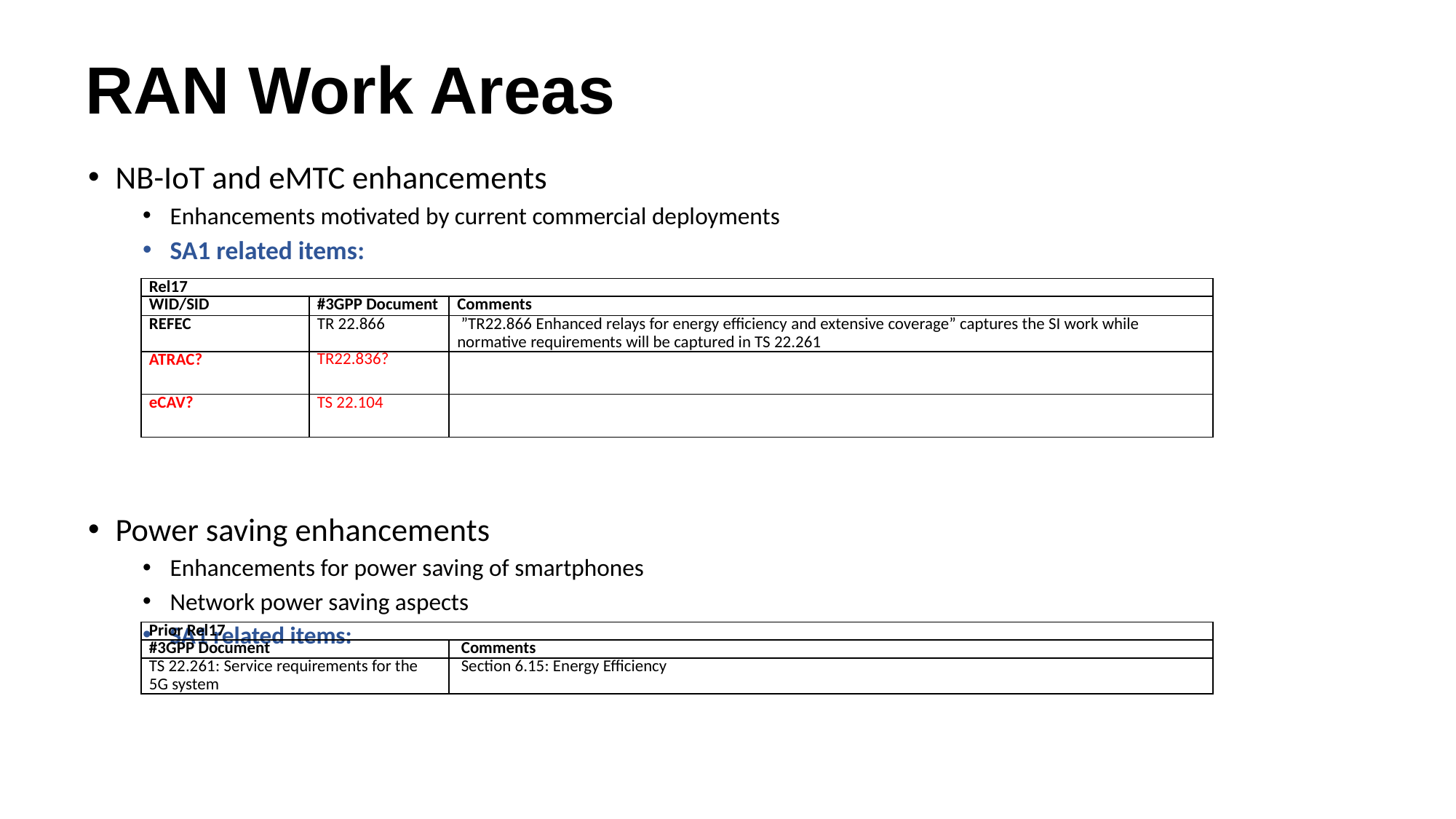

# RAN Work Areas
NB-IoT and eMTC enhancements
Enhancements motivated by current commercial deployments
SA1 related items:

Power saving enhancements
Enhancements for power saving of smartphones
Network power saving aspects
SA1 related items:

| Rel17 |  |  |
| --- | --- | --- |
| WID/SID | #3GPP Document | Comments |
| REFEC | TR 22.866 | ”TR22.866 Enhanced relays for energy efficiency and extensive coverage” captures the SI work while normative requirements will be captured in TS 22.261 |
| ATRAC? | TR22.836? |  |
| eCAV? | TS 22.104 |  |
| Prior Rel17 |  |
| --- | --- |
| #3GPP Document | Comments |
| TS 22.261: Service requirements for the 5G system | Section 6.15: Energy Efficiency |